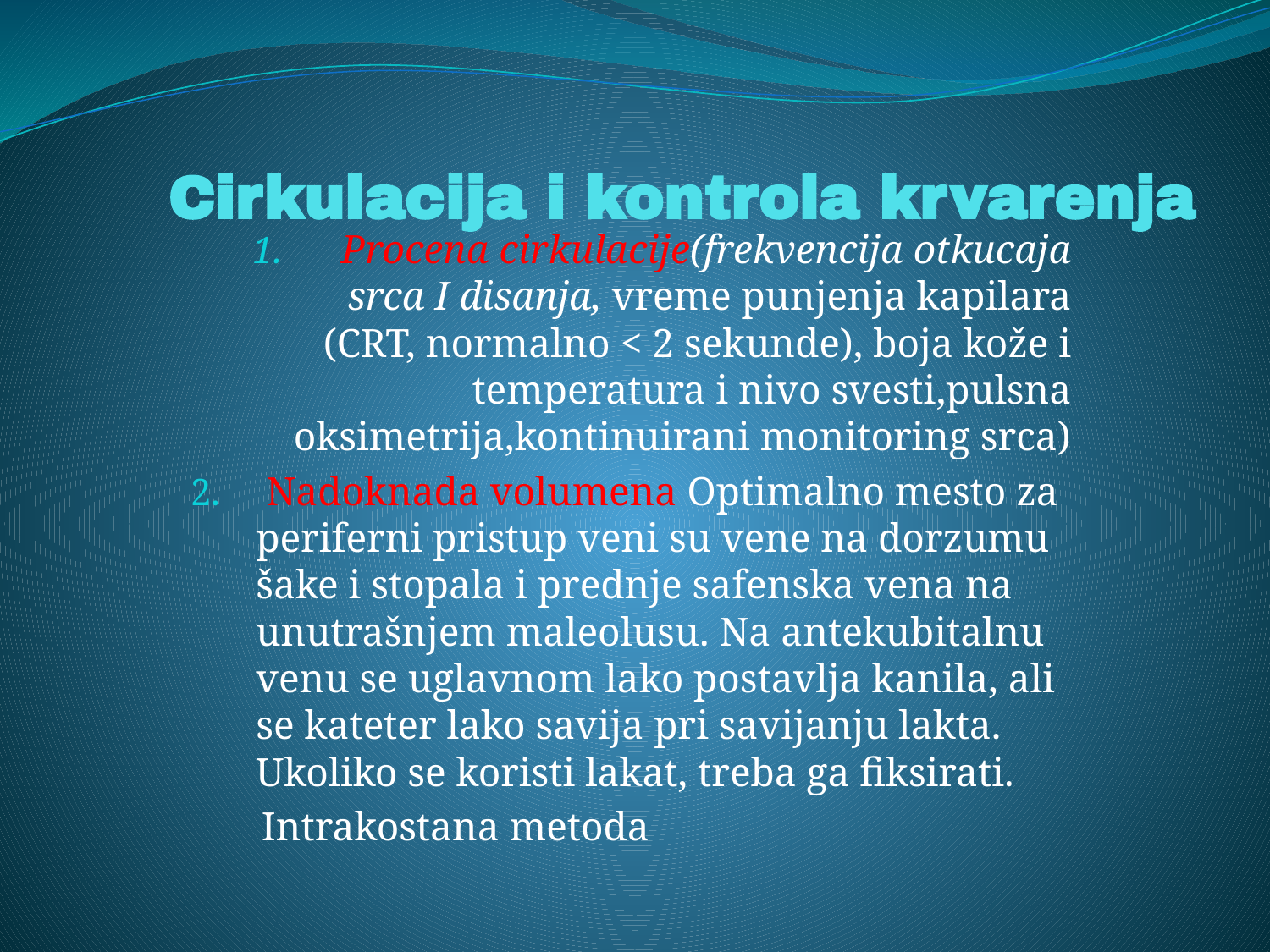

# Cirkulacija i kontrola krvarenja
Procena cirkulacije(frekvencija otkucaja srca I disanja, vreme punjenja kapilara (CRT, normalno < 2 sekunde), boja kože i temperatura i nivo svesti,pulsna oksimetrija,kontinuirani monitoring srca)
 Nadoknada volumena Optimalno mesto za periferni pristup veni su vene na dorzumu šake i stopala i prednje safenska vena na unutrašnjem maleolusu. Na antekubitalnu venu se uglavnom lako postavlja kanila, ali se kateter lako savija pri savijanju lakta. Ukoliko se koristi lakat, treba ga fiksirati.
       Intrakostana metoda